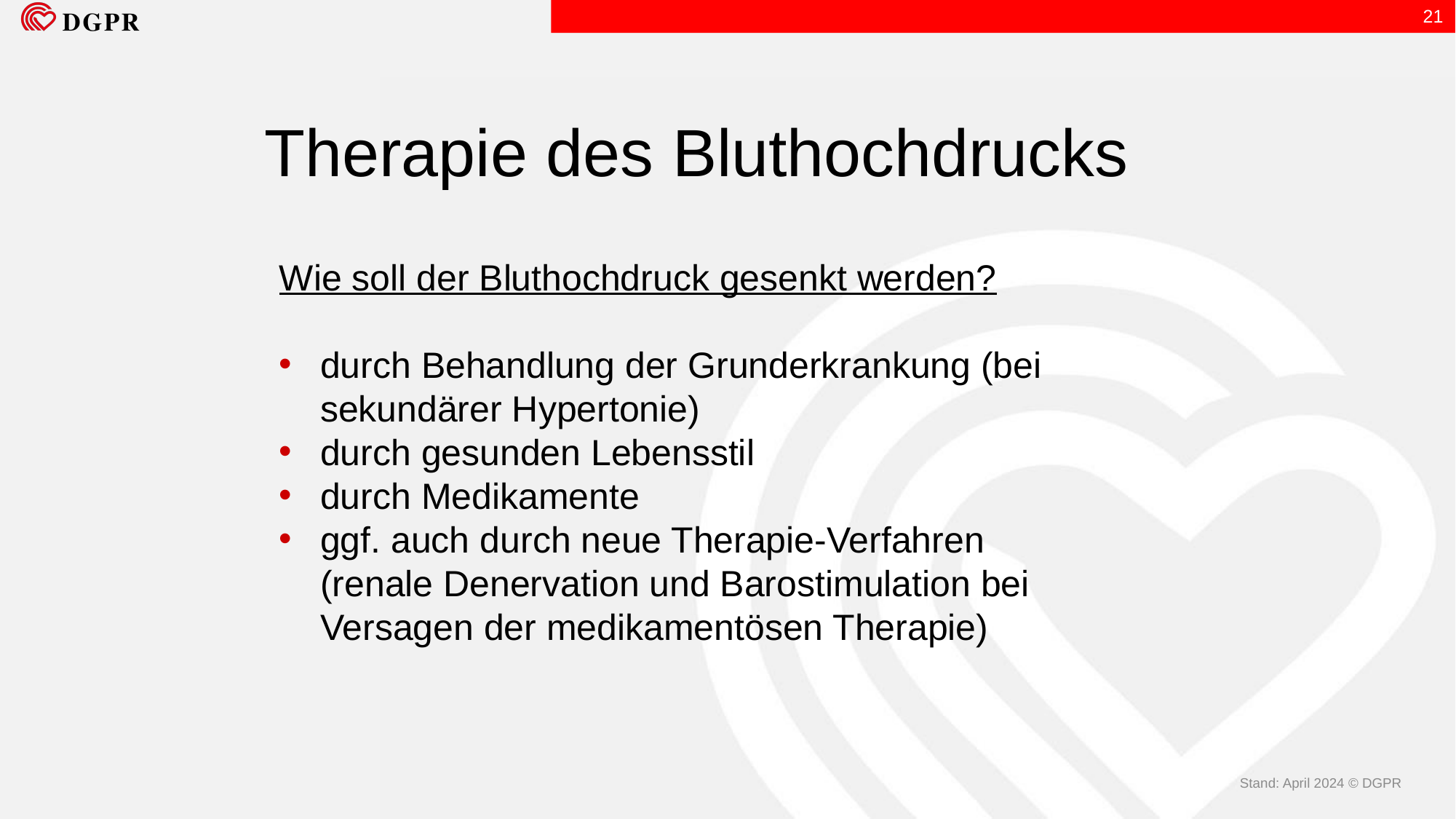

21
Therapie des Bluthochdrucks
Wie soll der Bluthochdruck gesenkt werden?

durch Behandlung der Grunderkrankung (bei sekundärer Hypertonie)
durch gesunden Lebensstil
durch Medikamente
ggf. auch durch neue Therapie-Verfahren
(renale Denervation und Barostimulation bei Versagen der medikamentösen Therapie)

Stand: April 2024 © DGPR